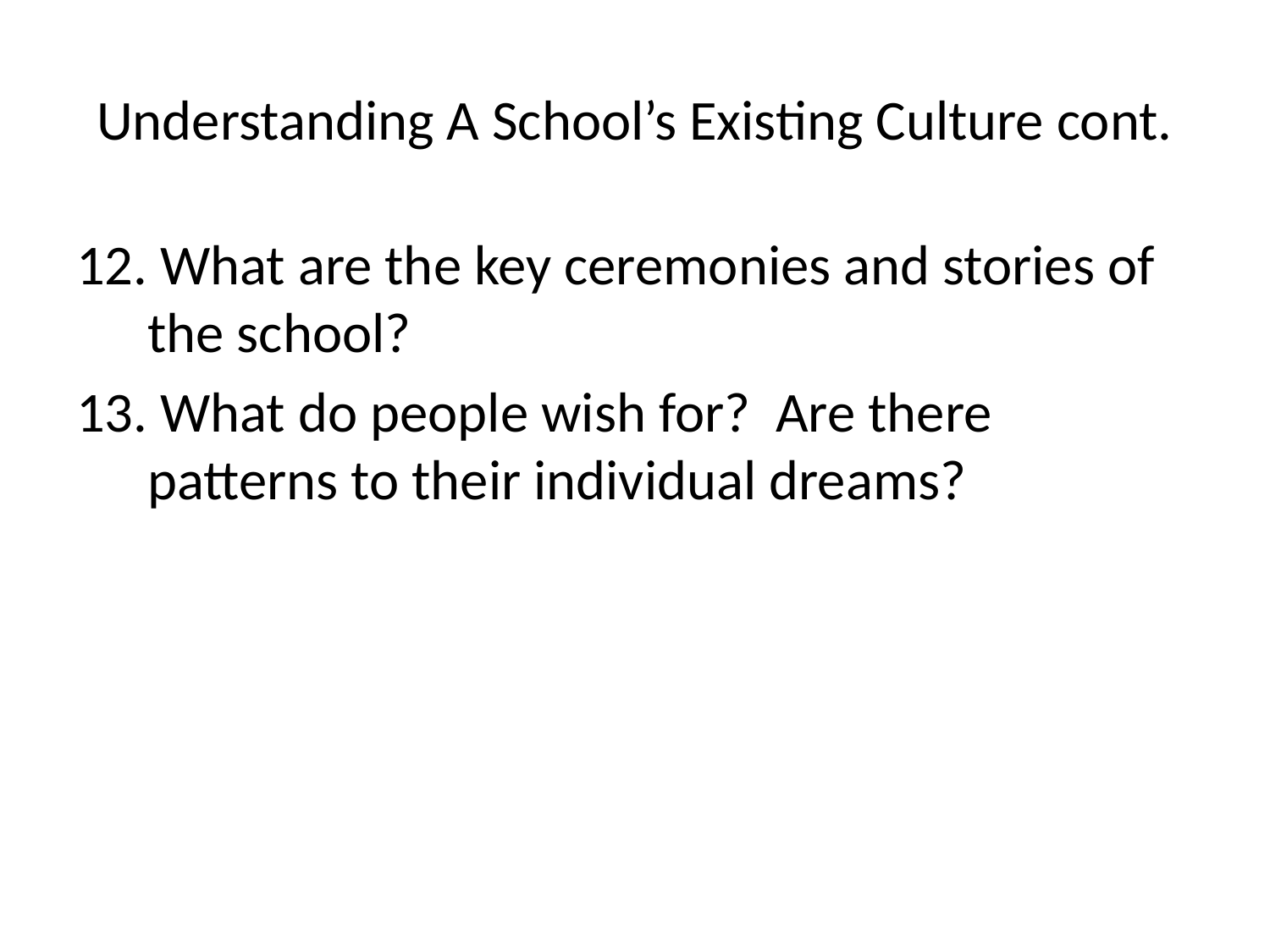

# Understanding A School’s Existing Culture cont.
12. What are the key ceremonies and stories of the school?
13. What do people wish for?  Are there patterns to their individual dreams?